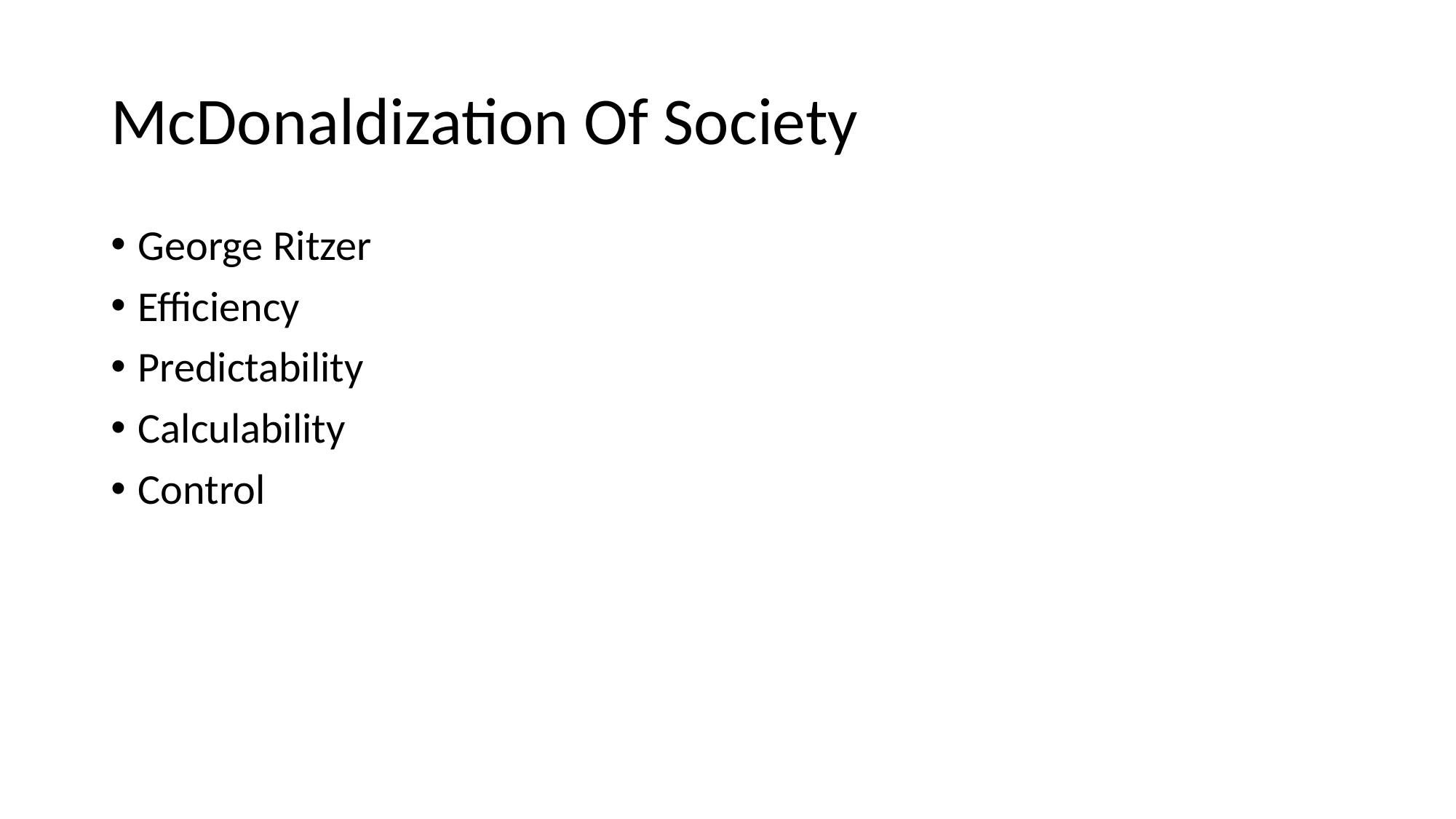

# McDonaldization Of Society
George Ritzer
Efficiency
Predictability
Calculability
Control